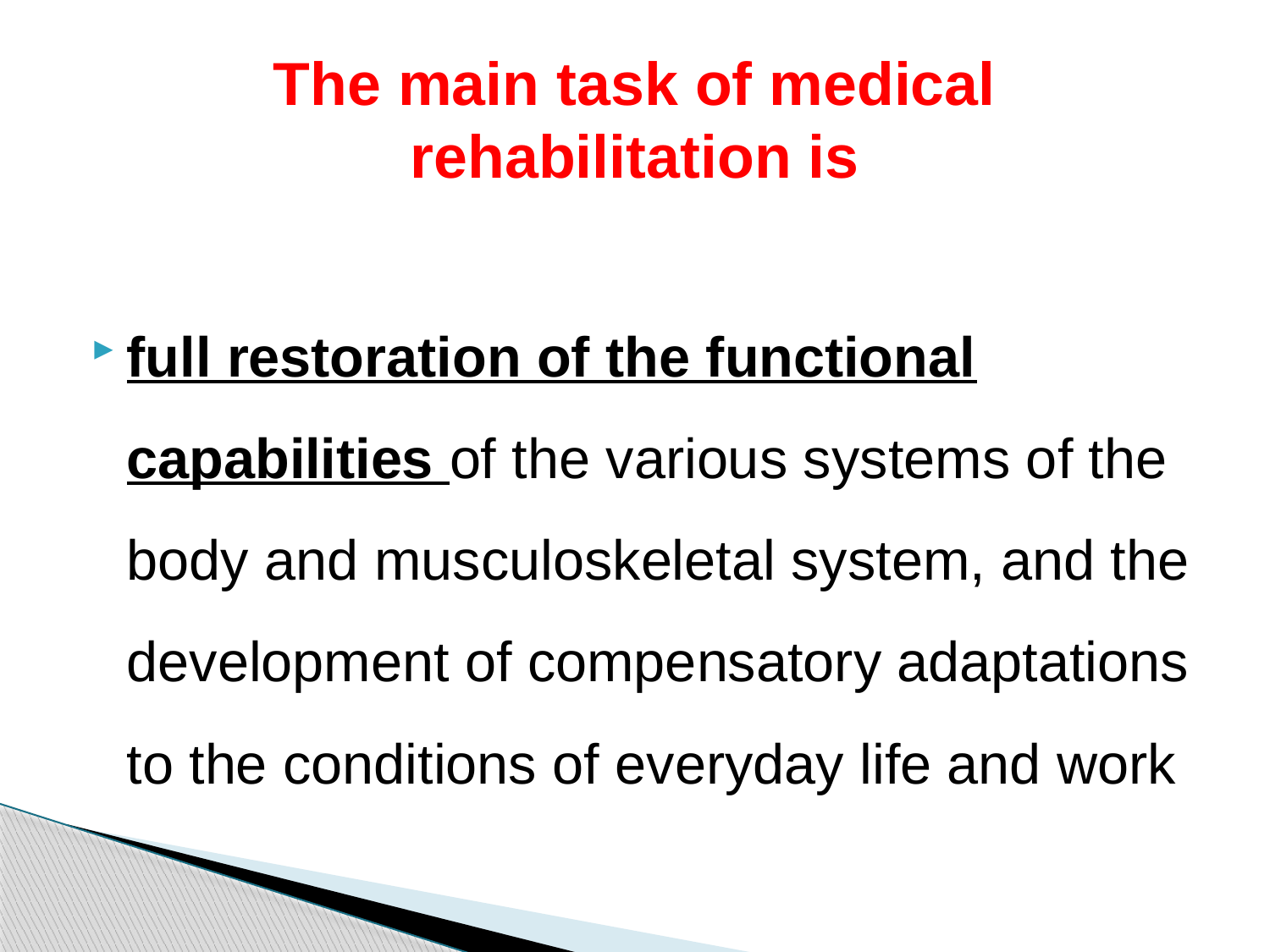

# The main task of medical rehabilitation is

full restoration of the functional capabilities of the various systems of the body and musculoskeletal system, and the development of compensatory adaptations to the conditions of everyday life and work